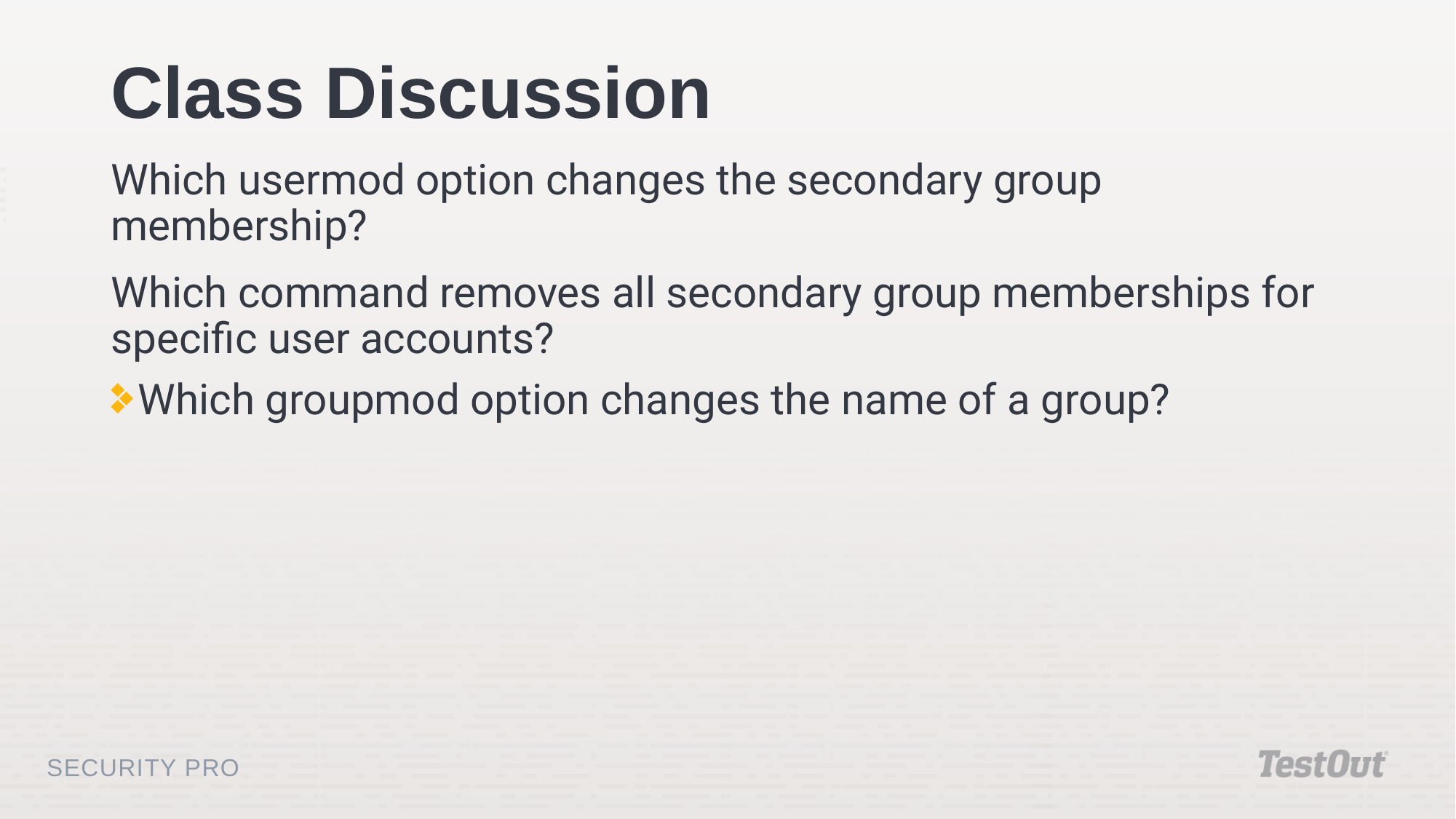

# Class Discussion
Which usermod option changes the secondary group membership?
Which command removes all secondary group memberships for specific user accounts?
Which groupmod option changes the name of a group?
Security Pro